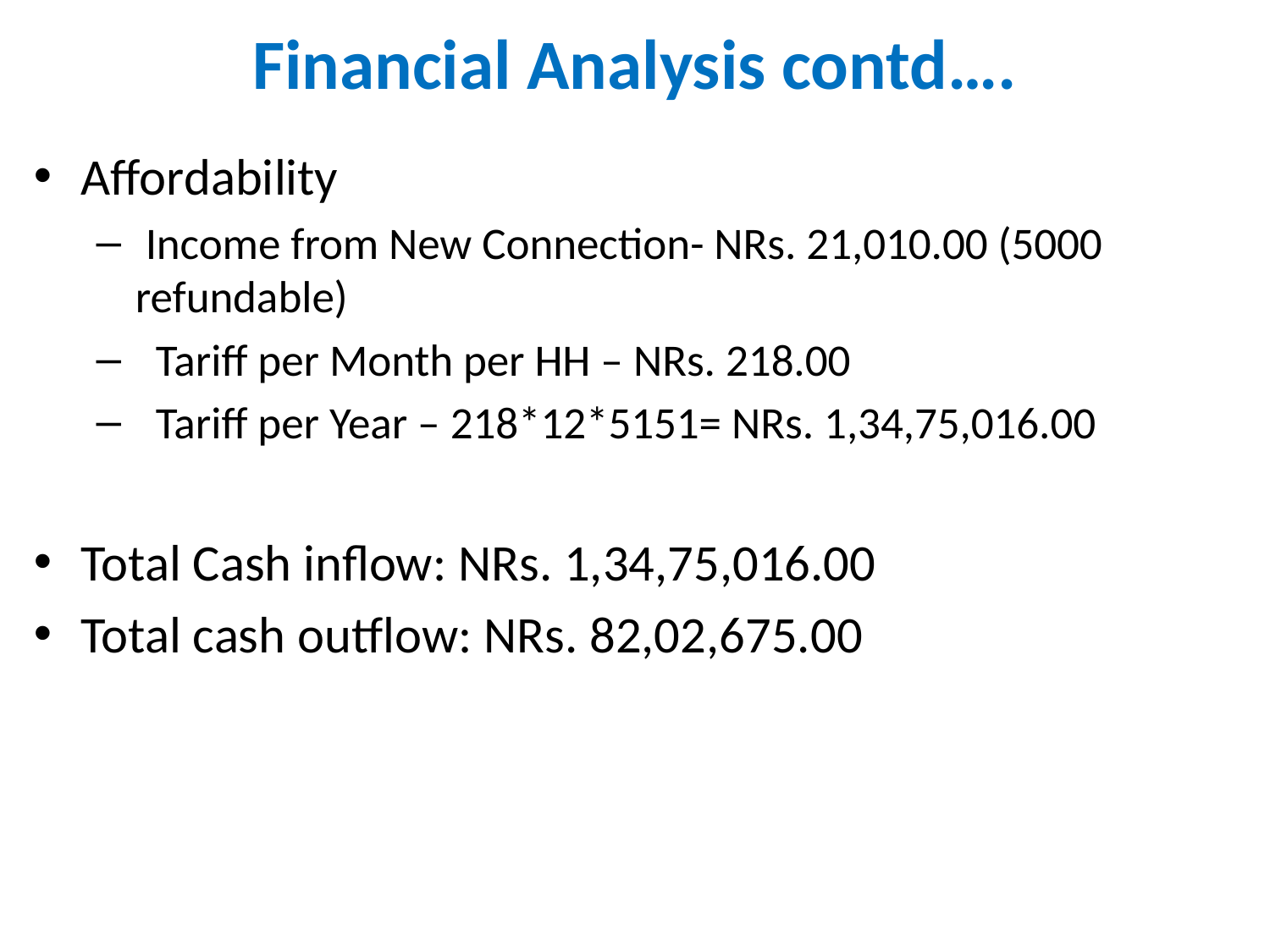

# Financial Analysis contd….
Affordability
 Income from New Connection- NRs. 21,010.00 (5000 refundable)
  Tariff per Month per HH – NRs. 218.00
  Tariff per Year – 218*12*5151= NRs. 1,34,75,016.00

Total Cash inflow: NRs. 1,34,75,016.00
Total cash outflow: NRs. 82,02,675.00